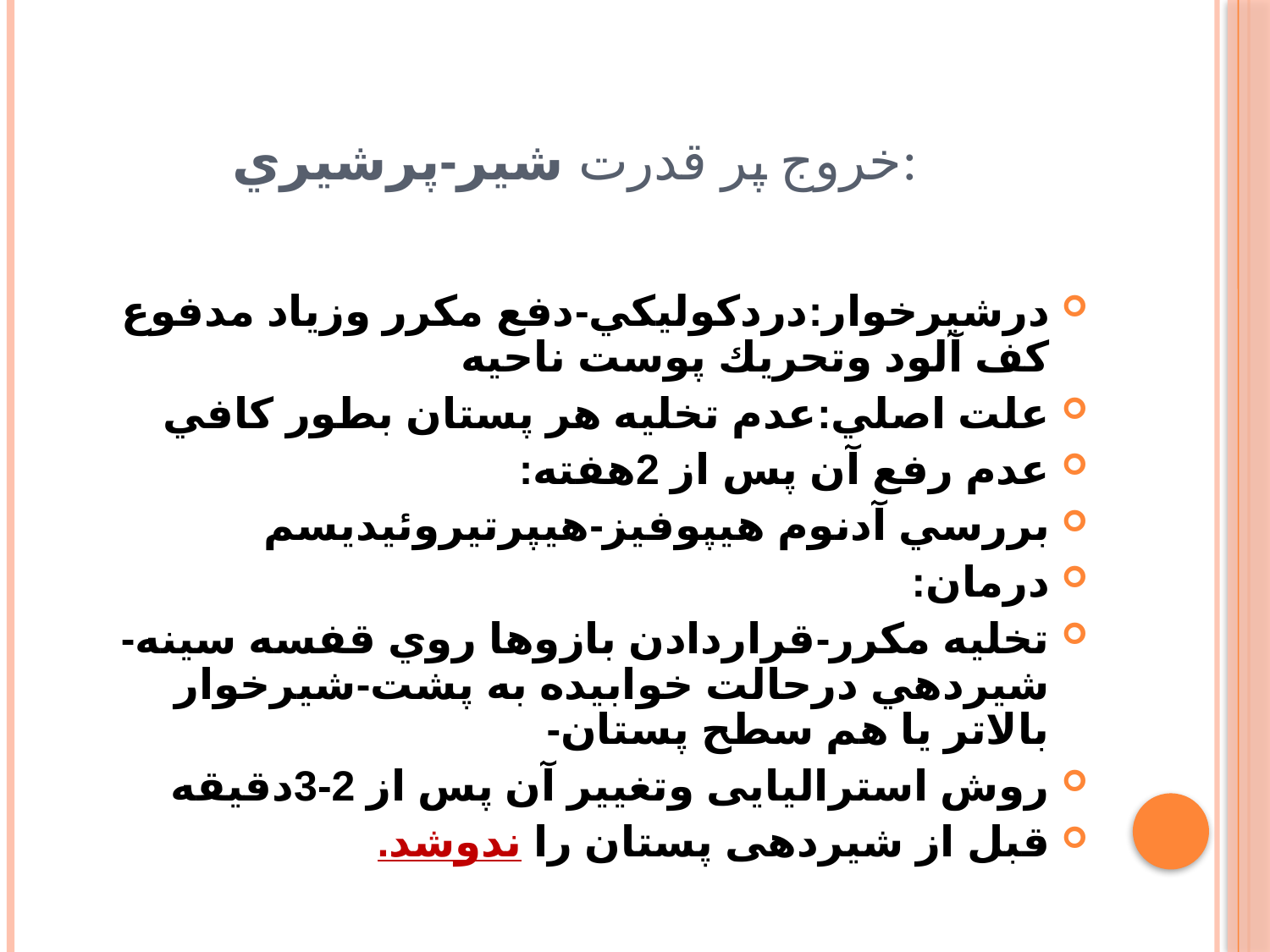

# خروج پر قدرت شير-پرشيري:

درشيرخوار:دردكوليكي-دفع مكرر وزياد مدفوع كف آلود وتحريك پوست ناحيه
علت اصلي:عدم تخليه هر پستان بطور كافي
عدم رفع آن پس از 2هفته:
بررسي آدنوم هيپوفيز-هيپرتيروئيديسم
درمان:
تخليه مكرر-قراردادن بازوها روي قفسه سينه-شيردهي درحالت خوابيده به پشت-شیرخوار بالاتر یا هم سطح پستان-
روش استرالیایی وتغییر آن پس از 2-3دقیقه
قبل از شیردهی پستان را ندوشد.